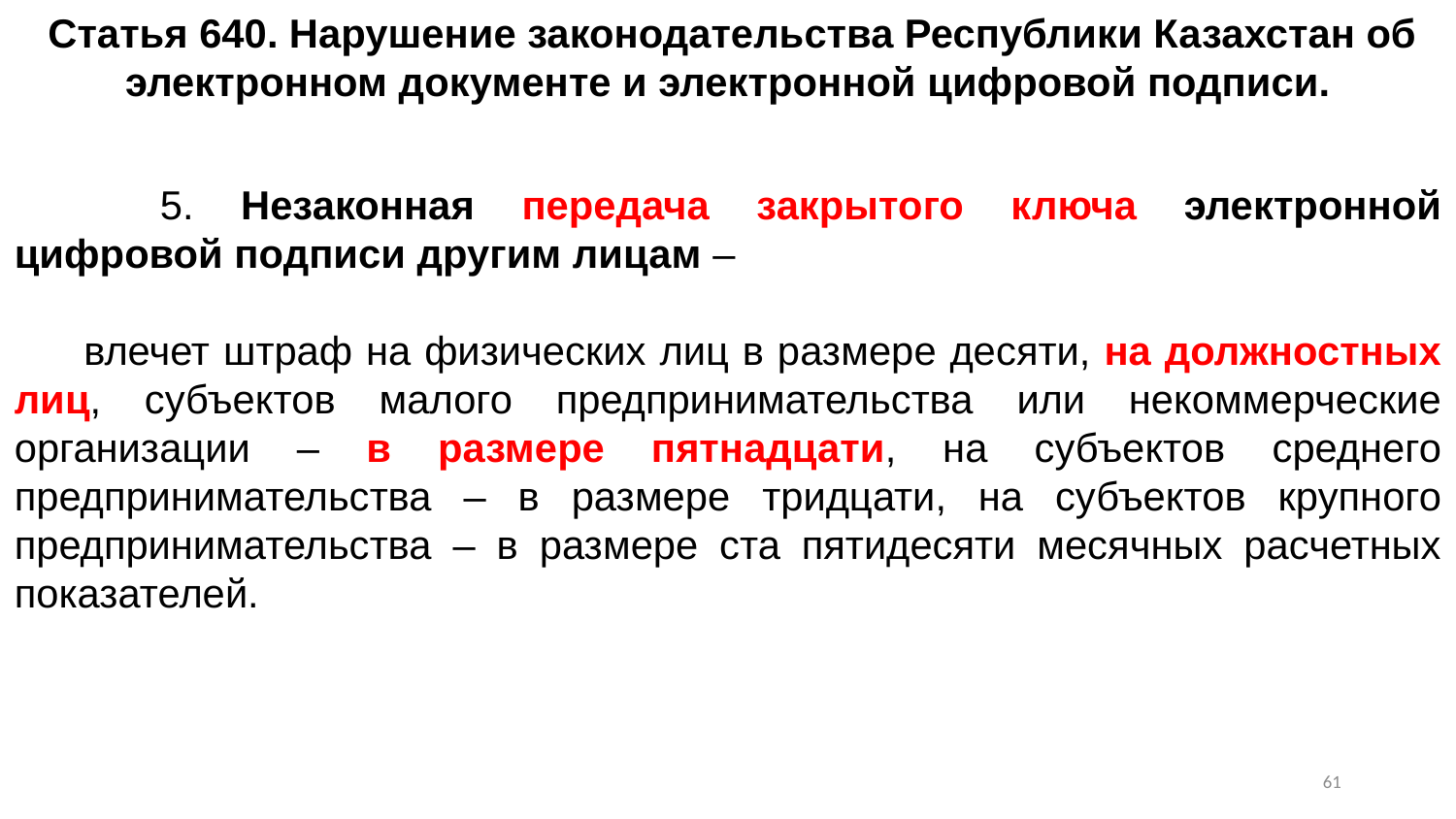

Статья 640. Нарушение законодательства Республики Казахстан об электронном документе и электронной цифровой подписи.

	5. Незаконная передача закрытого ключа электронной цифровой подписи другим лицам –

      влечет штраф на физических лиц в размере десяти, на должностных лиц, субъектов малого предпринимательства или некоммерческие организации – в размере пятнадцати, на субъектов среднего предпринимательства – в размере тридцати, на субъектов крупного предпринимательства – в размере ста пятидесяти месячных расчетных показателей.
61